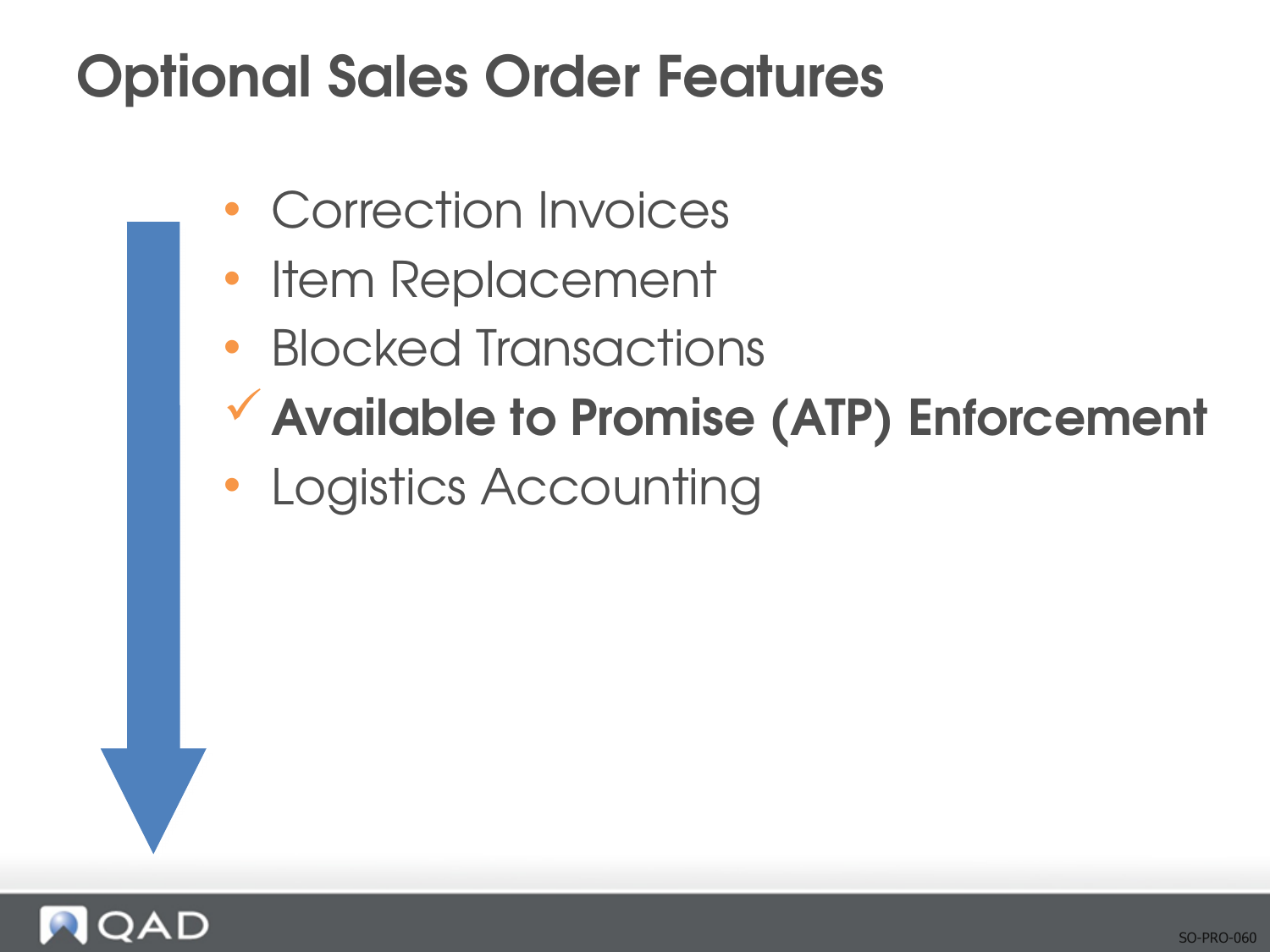

# Optional Sales Order Features
Correction Invoices
Item Replacement
Blocked Transactions
Available to Promise (ATP) Enforcement
Logistics Accounting

SO-PRO-060